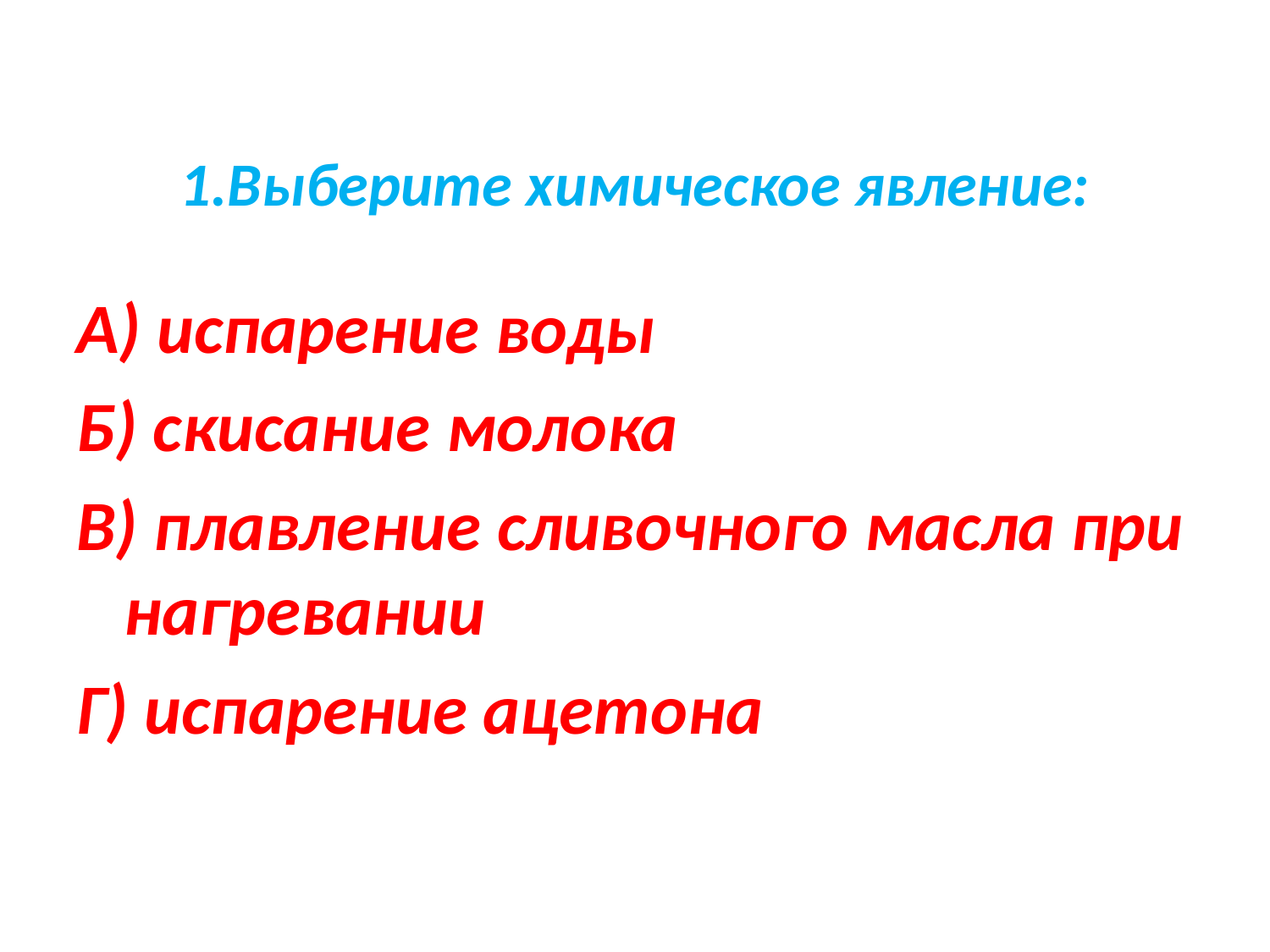

# 1.Выберите химическое явление:
А) испарение воды
Б) скисание молока
В) плавление сливочного масла при нагревании
Г) испарение ацетона